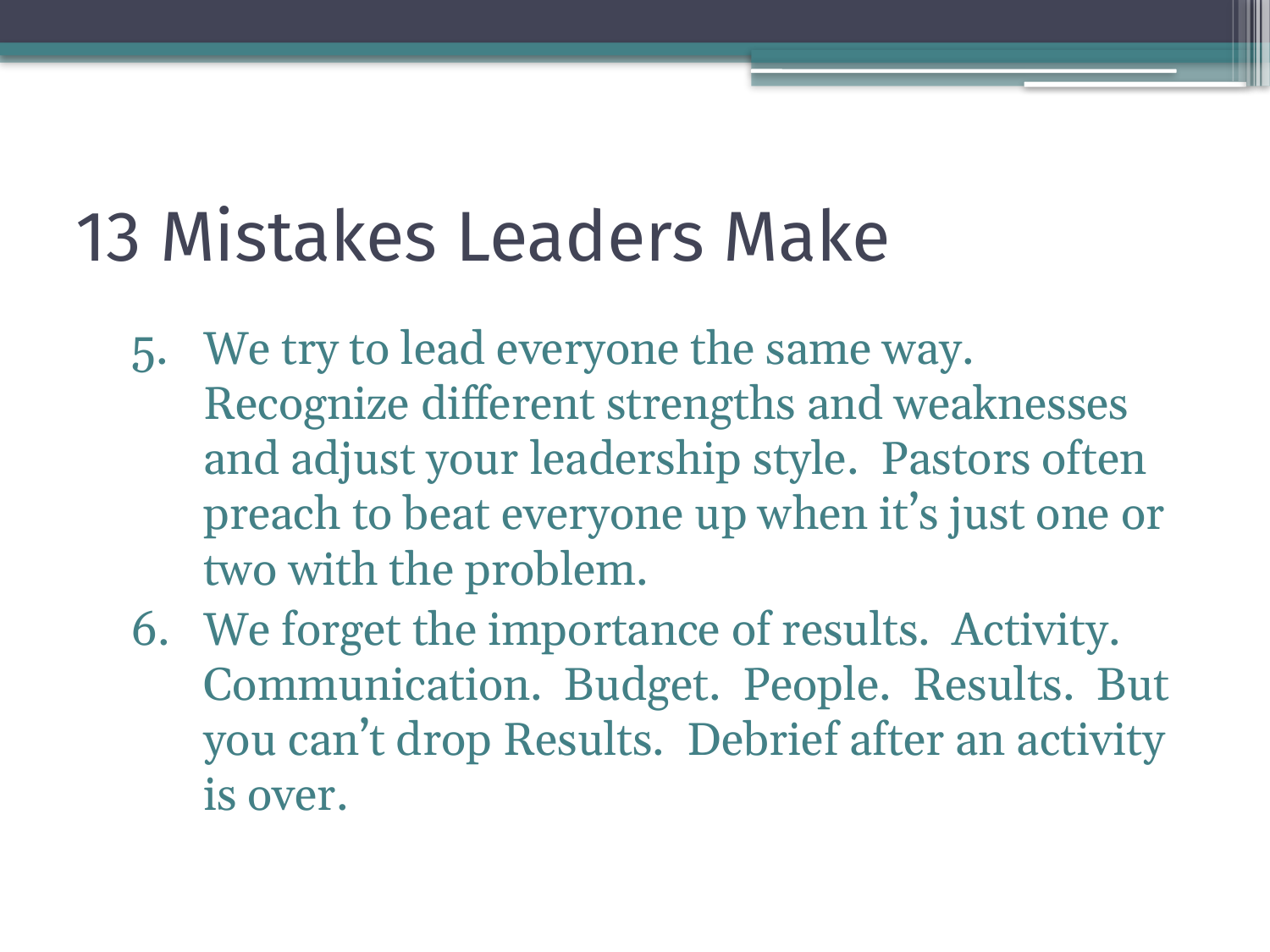

# 13 Mistakes Leaders Make
We try to lead everyone the same way.  Recognize different strengths and weaknesses and adjust your leadership style.  Pastors often preach to beat everyone up when it’s just one or two with the problem.
We forget the importance of results.  Activity.  Communication.  Budget.  People.  Results.  But you can’t drop Results.  Debrief after an activity is over.